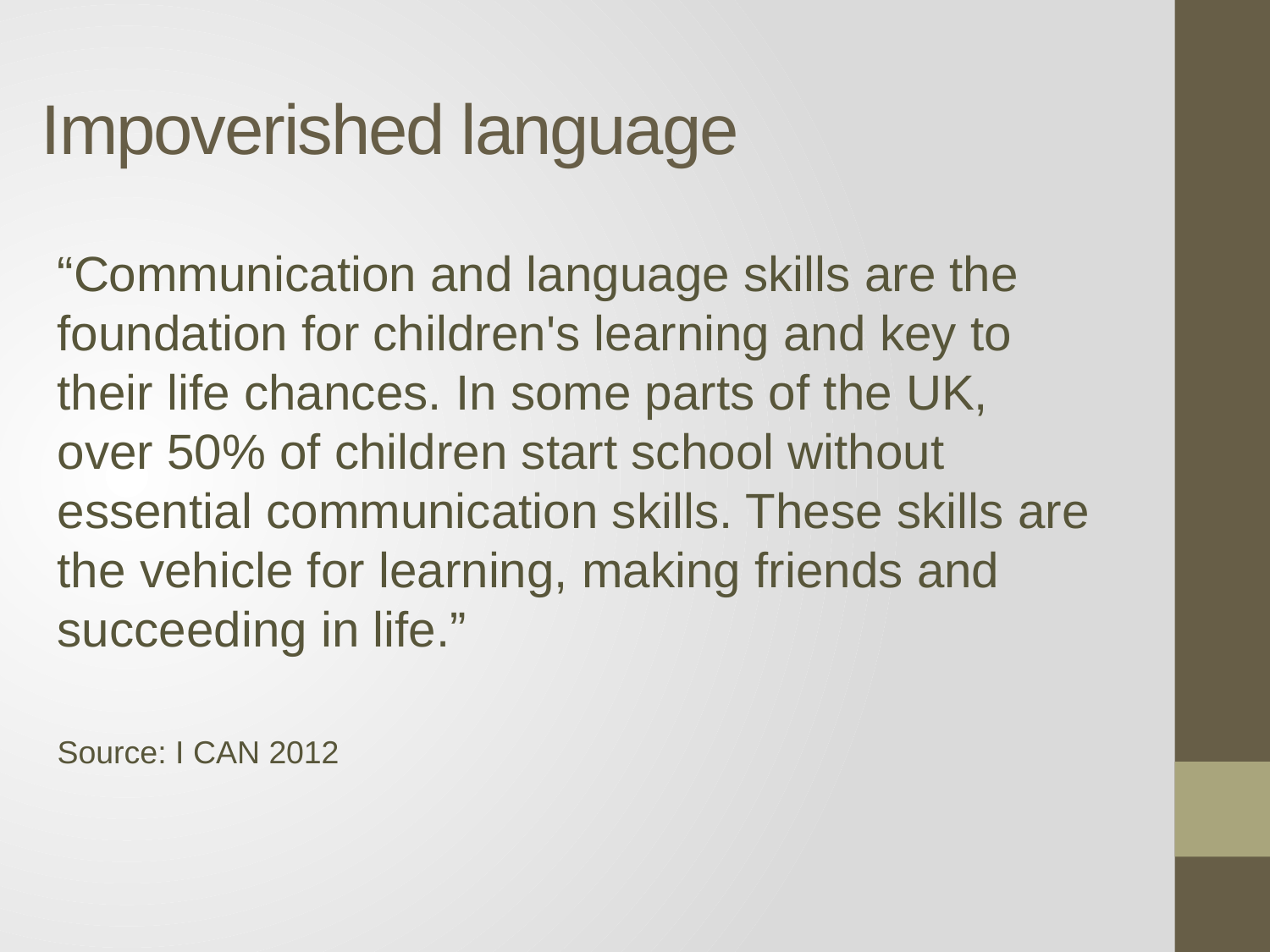

# Impoverished language
“Communication and language skills are the   foundation for children's learning and key to their life chances. In some parts of the UK, over 50% of children start school without essential communication skills. These skills are the vehicle for learning, making friends and succeeding in life.”

Source: I CAN 2012